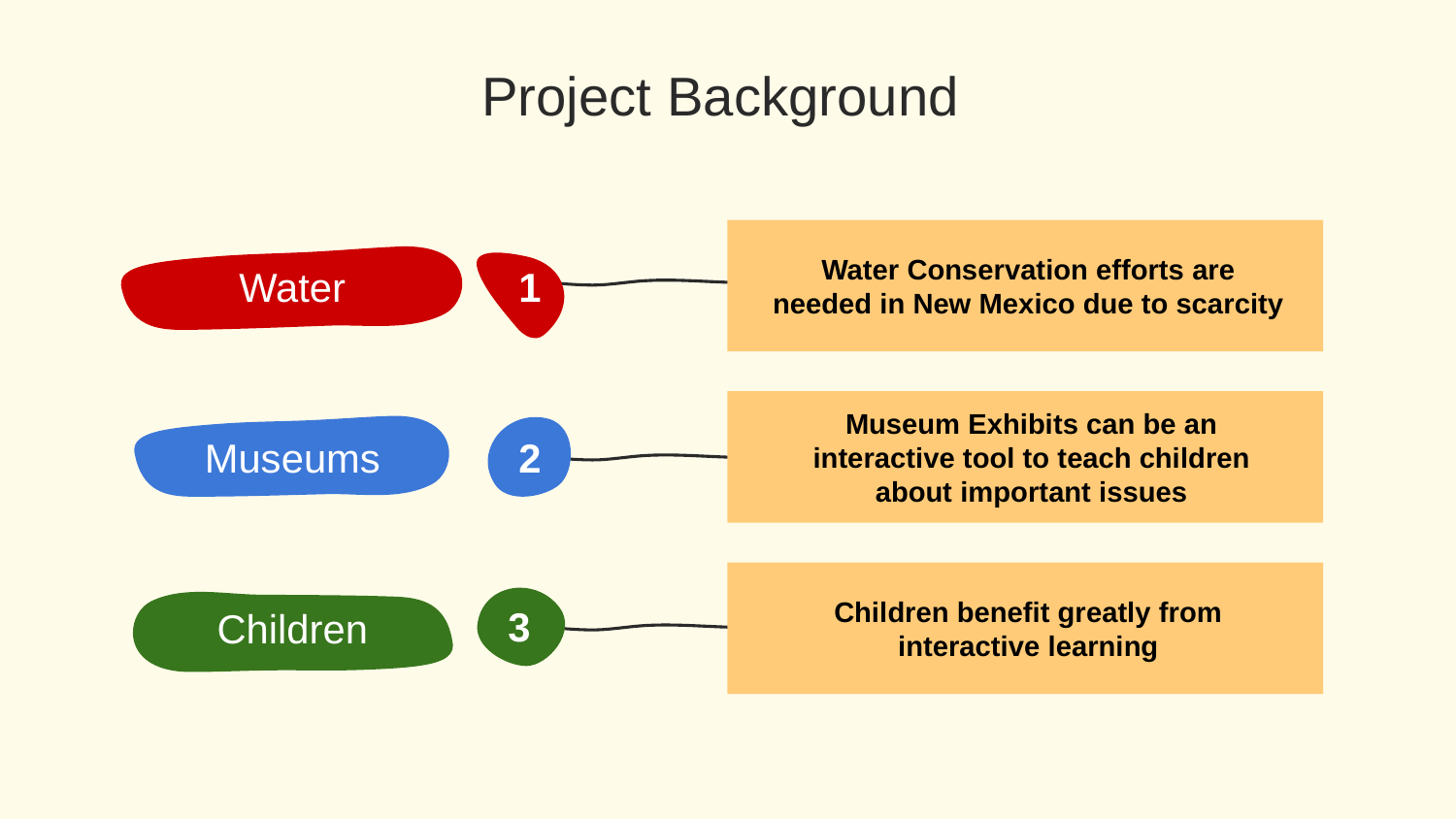

# Project Background

Water Conservation efforts are needed in New Mexico due to scarcity
Water

1

Museum Exhibits can be an interactive tool to teach children about important issues

Museums
2

Children benefit greatly from interactive learning

Children
3